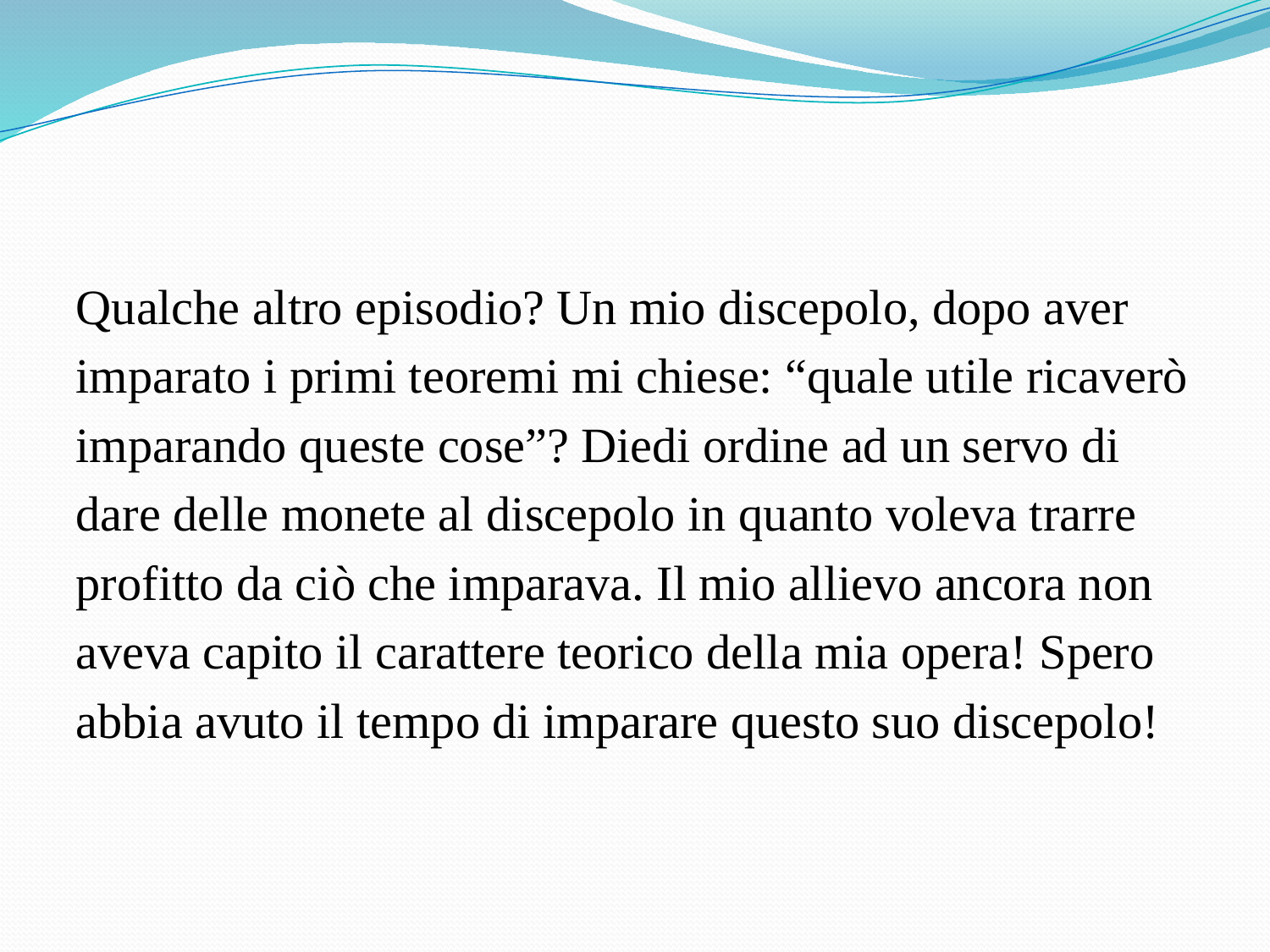

#
Qualche altro episodio? Un mio discepolo, dopo aver
imparato i primi teoremi mi chiese: “quale utile ricaverò
imparando queste cose”? Diedi ordine ad un servo di
dare delle monete al discepolo in quanto voleva trarre
profitto da ciò che imparava. Il mio allievo ancora non
aveva capito il carattere teorico della mia opera! Spero
abbia avuto il tempo di imparare questo suo discepolo!